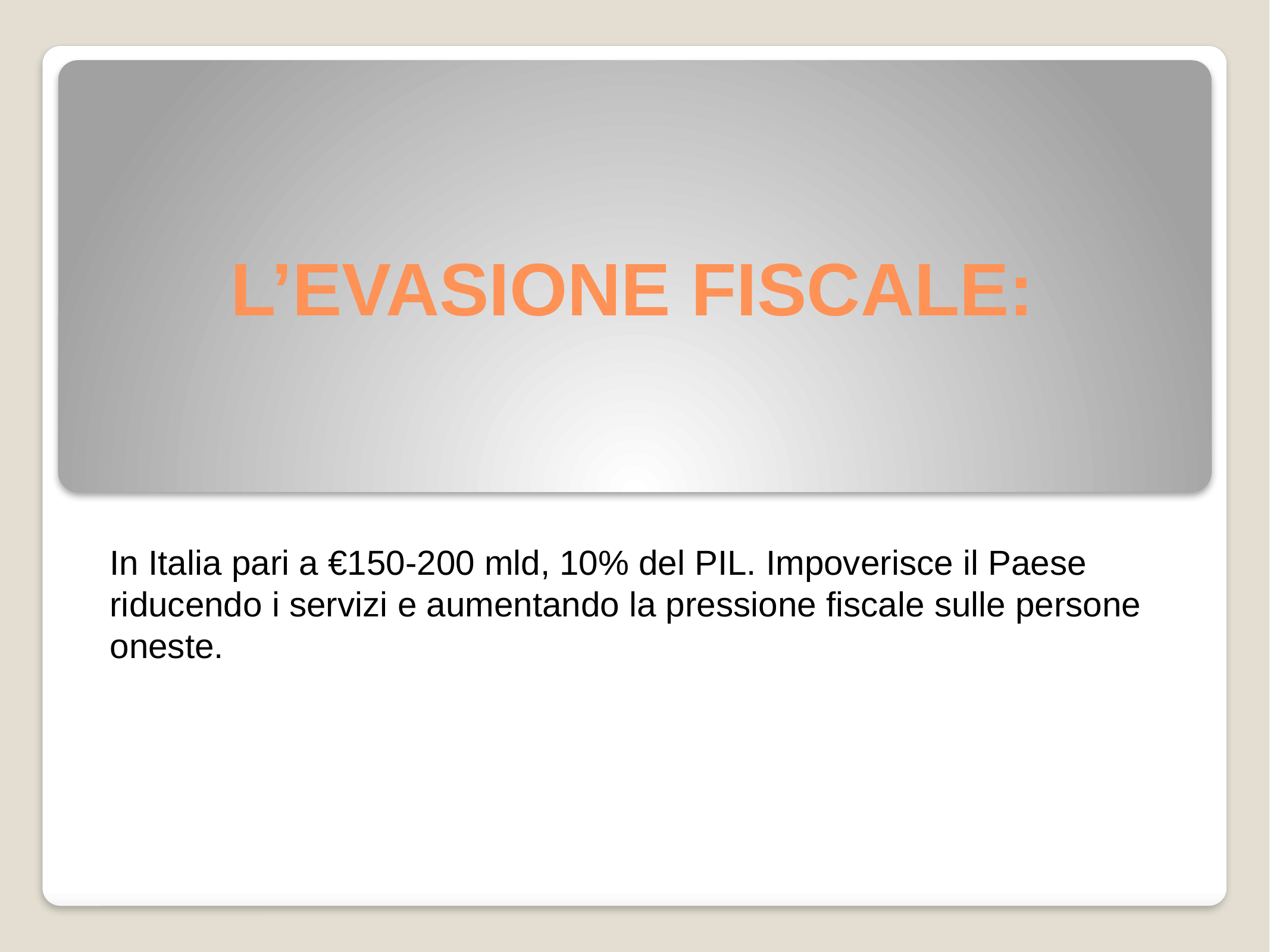

# L’EVASIONE FISCALE:
In Italia pari a €150-200 mld, 10% del PIL. Impoverisce il Paese riducendo i servizi e aumentando la pressione fiscale sulle persone oneste.